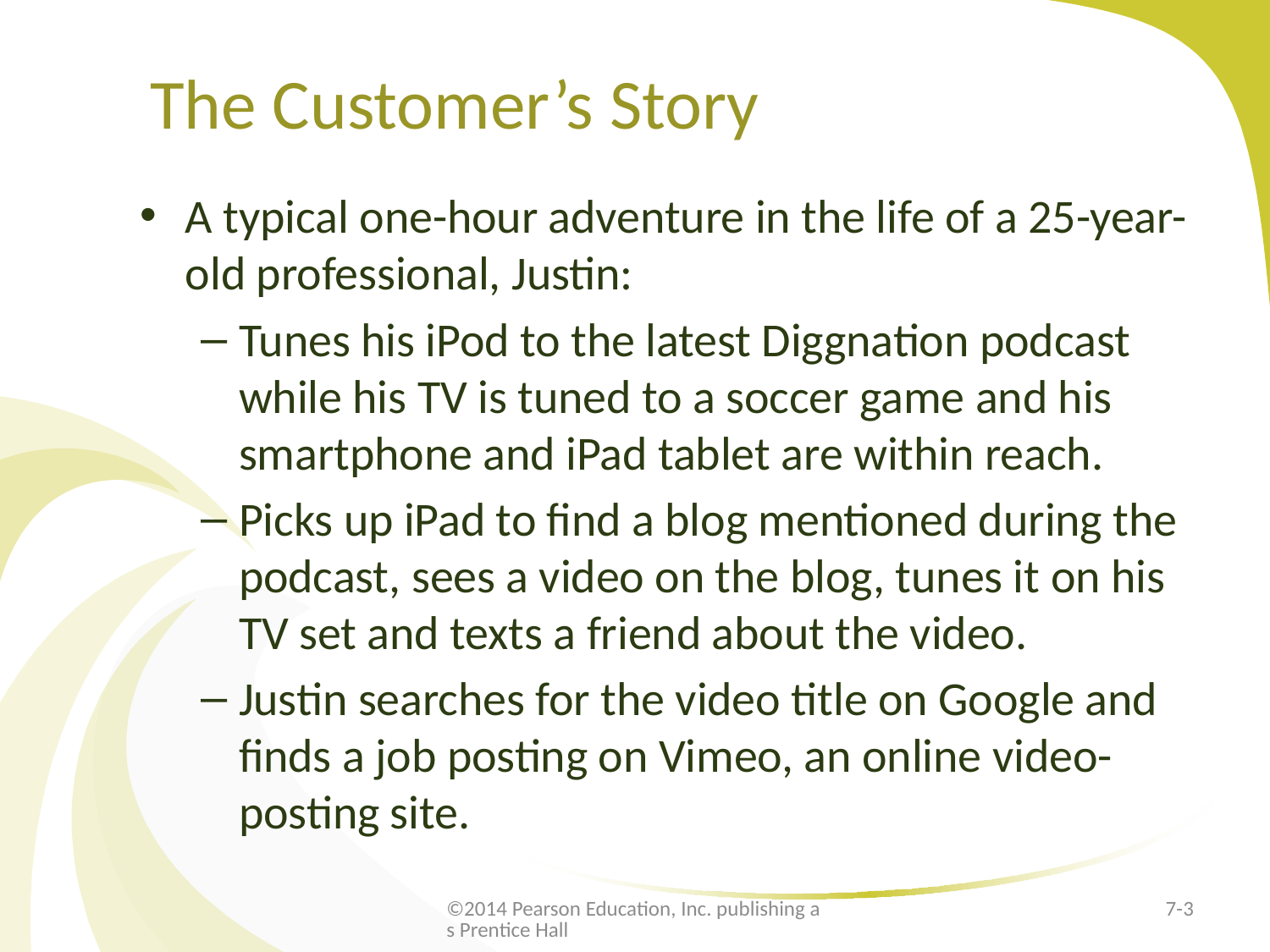

# The Customer’s Story
A typical one-hour adventure in the life of a 25-year-old professional, Justin:
Tunes his iPod to the latest Diggnation podcast while his TV is tuned to a soccer game and his smartphone and iPad tablet are within reach.
Picks up iPad to find a blog mentioned during the podcast, sees a video on the blog, tunes it on his TV set and texts a friend about the video.
Justin searches for the video title on Google and finds a job posting on Vimeo, an online video-posting site.

©2014 Pearson Education, Inc. publishing as Prentice Hall
7-3